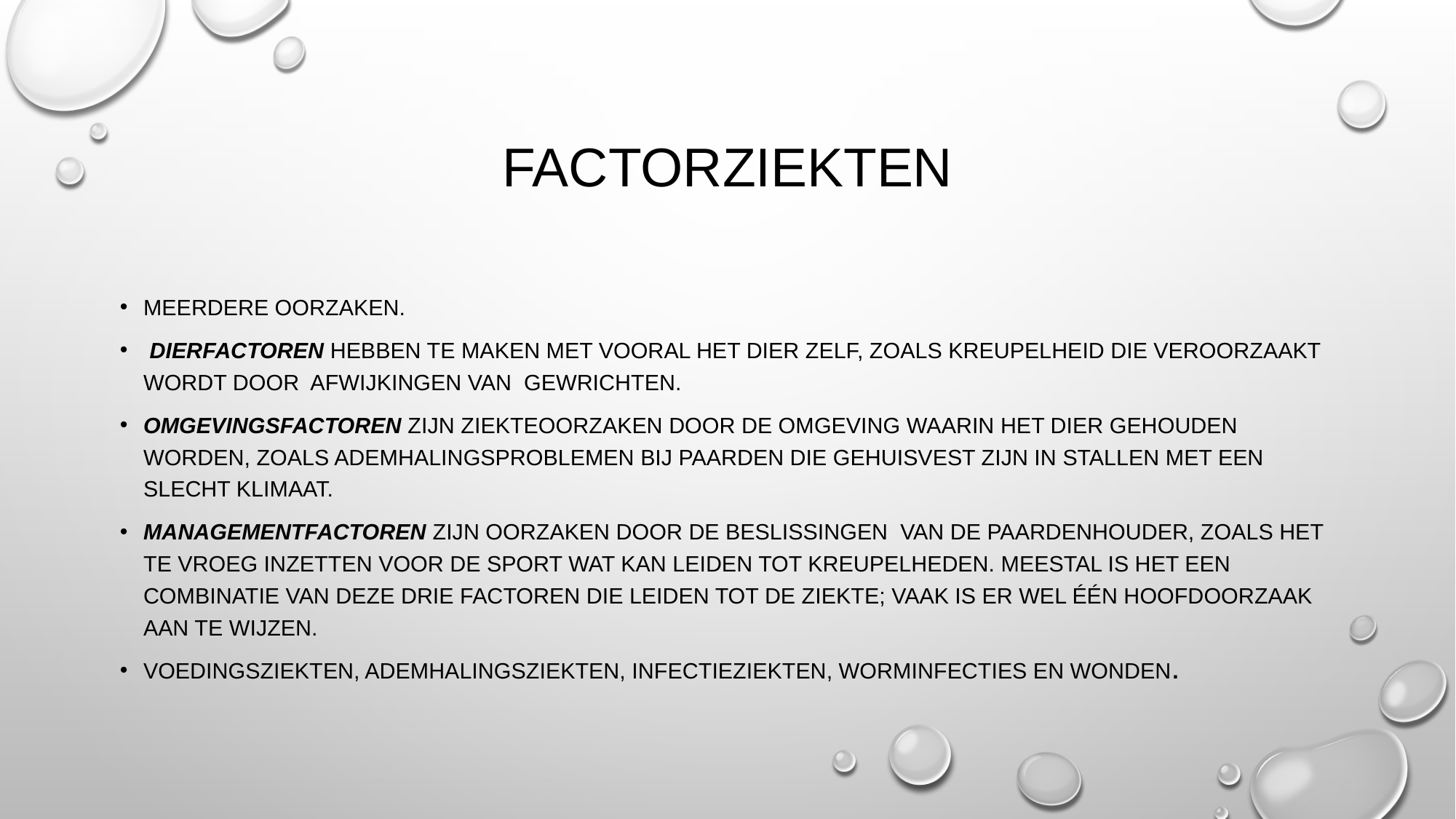

# factorziekten
meerdere oorzaken.
 Dierfactoren hebben te maken met vooral het dier zelf, zoals kreupelheid die veroorzaakt wordt door  afwijkingen van  gewrichten.
Omgevingsfactoren zijn ziekteoorzaken door de omgeving waarin het dier gehouden worden, zoals ademhalingsproblemen bij paarden die gehuisvest zijn in stallen met een slecht klimaat.
Managementfactoren zijn oorzaken door de beslissingen  van de paardenhouder, zoals het te vroeg inzetten voor de sport wat kan leiden tot kreupelheden. Meestal is het een combinatie van deze drie factoren die leiden tot de ziekte; vaak is er wel één hoofdoorzaak aan te wijzen.
voedingsziekten, ademhalingsziekten, infectieziekten, worminfecties en wonden.